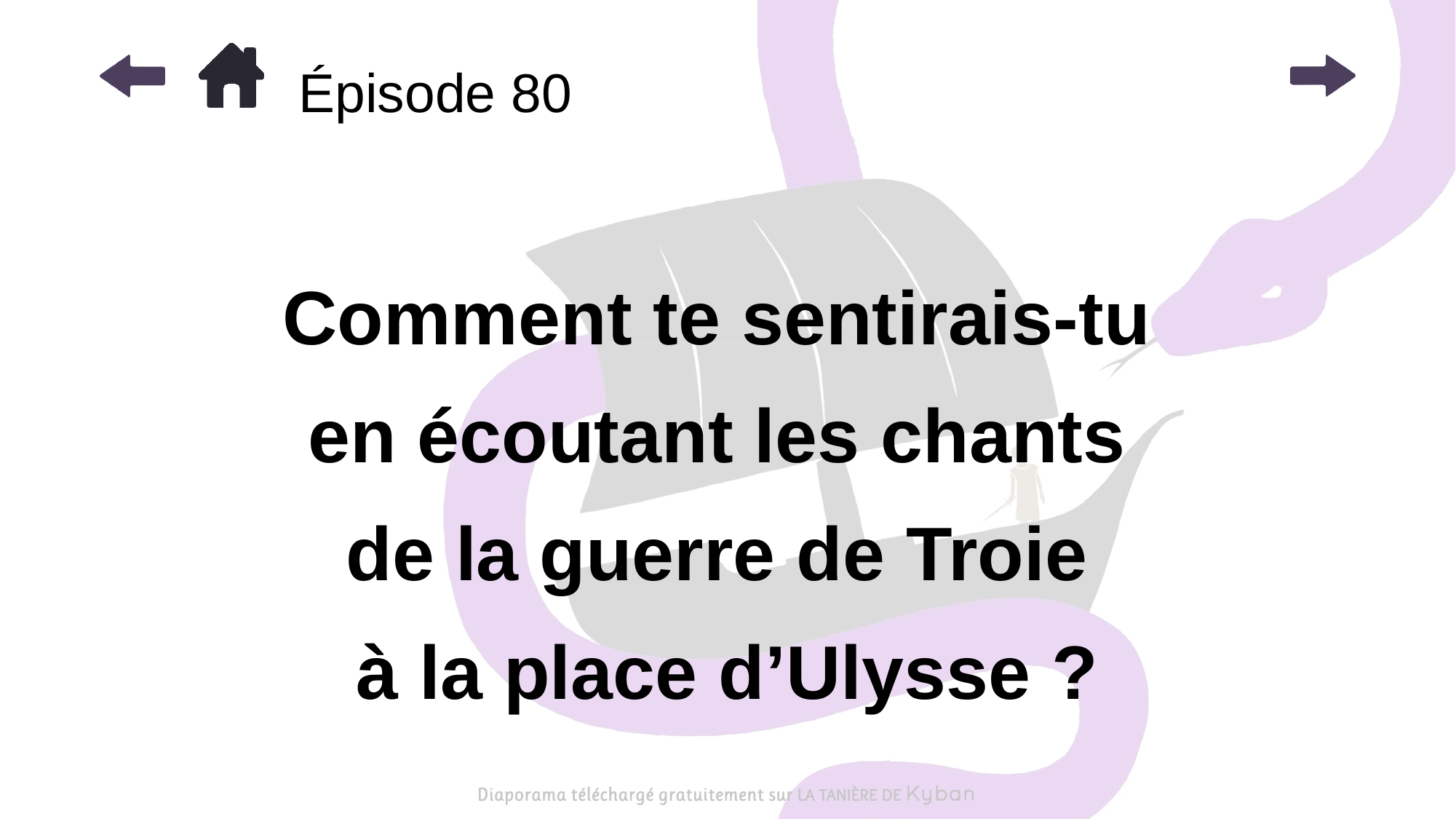

# Épisode 80
Comment te sentirais-tu
en écoutant les chants
de la guerre de Troie
à la place d’Ulysse ?